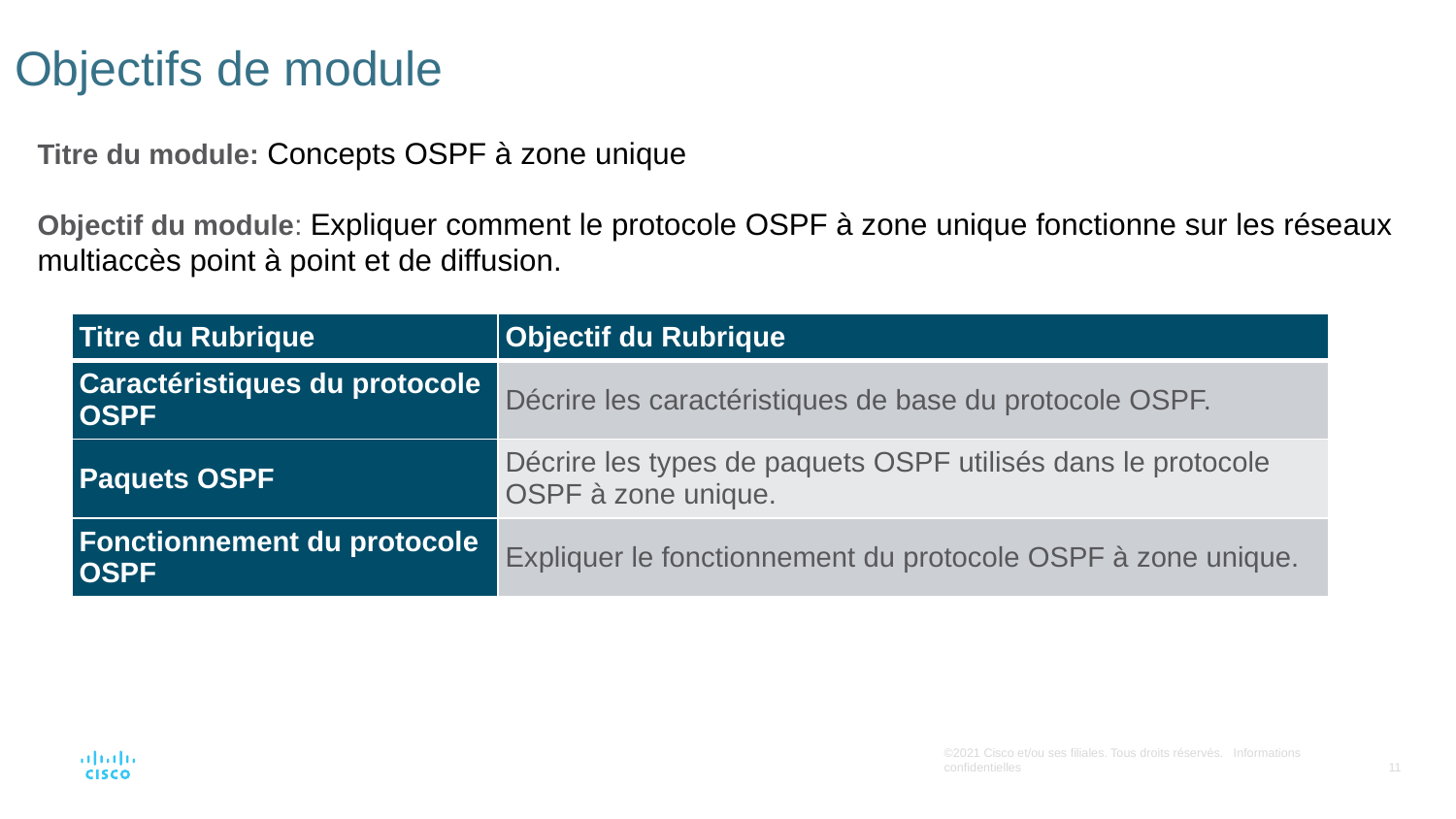

# Objectifs de module
Titre du module: Concepts OSPF à zone unique

Objectif du module: Expliquer comment le protocole OSPF à zone unique fonctionne sur les réseaux multiaccès point à point et de diffusion.
| Titre du Rubrique | Objectif du Rubrique |
| --- | --- |
| Caractéristiques du protocole OSPF | Décrire les caractéristiques de base du protocole OSPF. |
| Paquets OSPF | Décrire les types de paquets OSPF utilisés dans le protocole OSPF à zone unique. |
| Fonctionnement du protocole OSPF | Expliquer le fonctionnement du protocole OSPF à zone unique. |